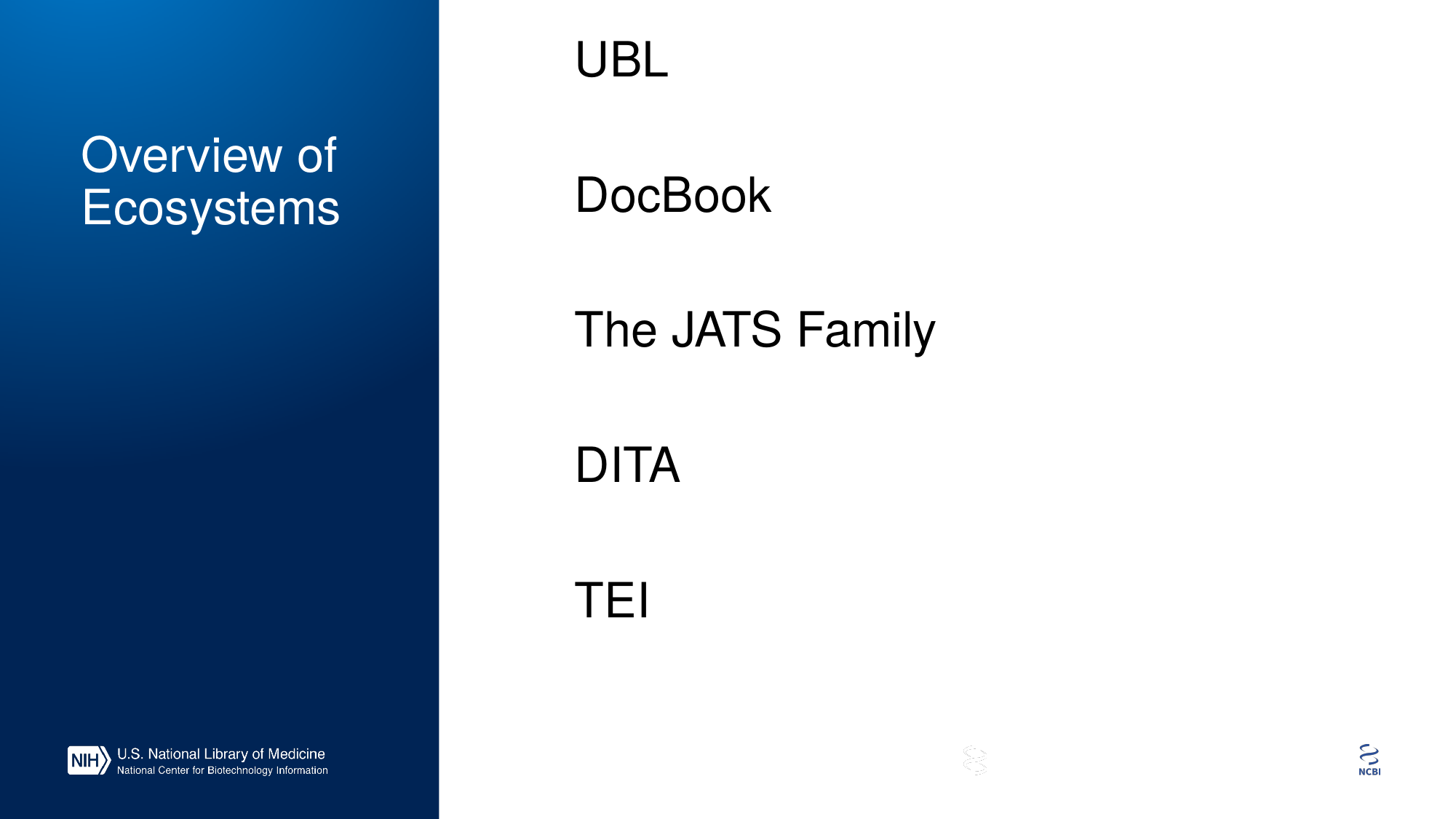

UBL

DocBook

The JATS Family

DITA

TEI

# Overview of Ecosystems